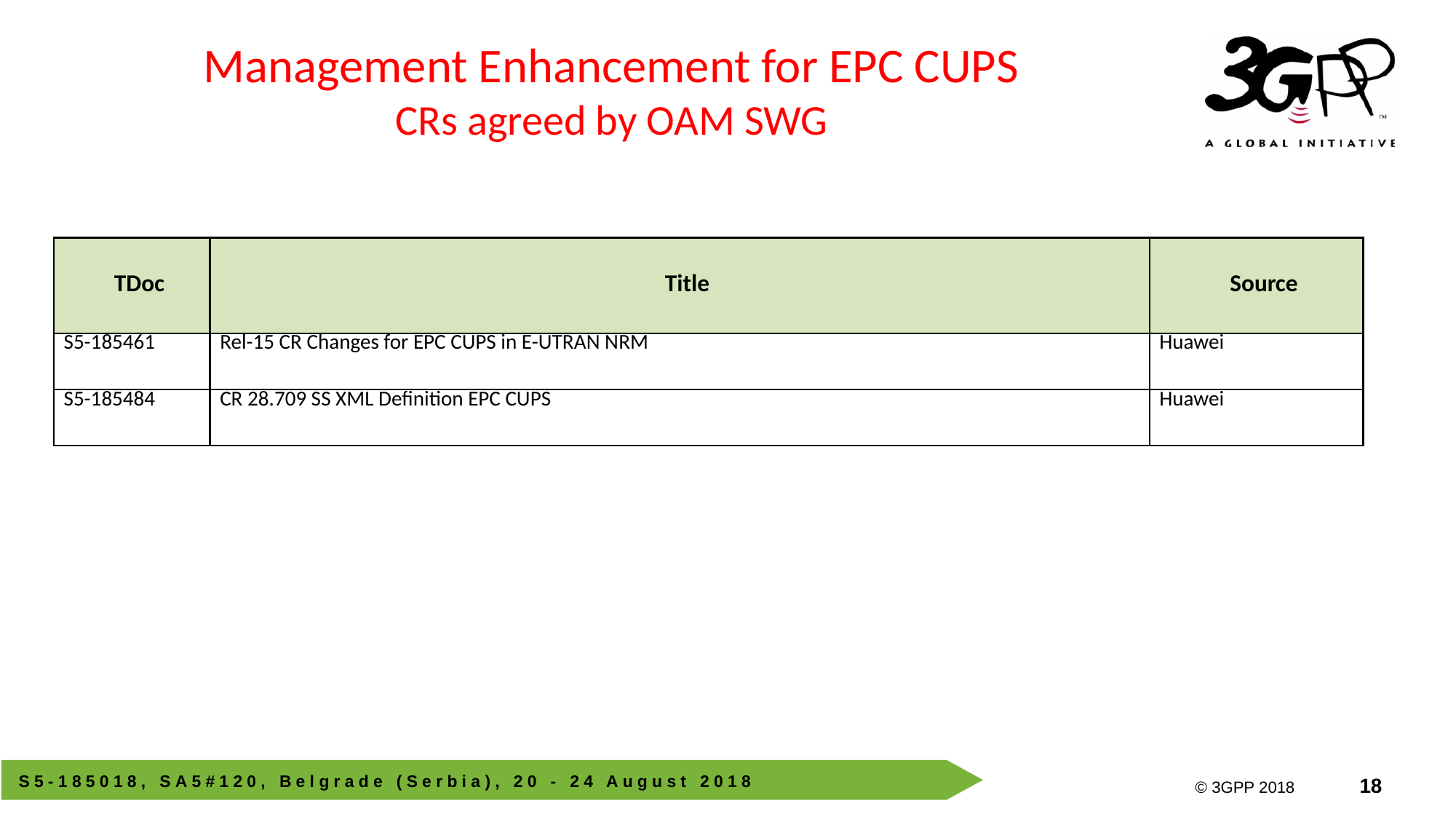

Management Enhancement for EPC CUPS
CRs agreed by OAM SWG
| TDoc | Title | Source |
| --- | --- | --- |
| S5-185461 | Rel-15 CR Changes for EPC CUPS in E-UTRAN NRM | Huawei |
| S5-185484 | CR 28.709 SS XML Definition EPC CUPS | Huawei |